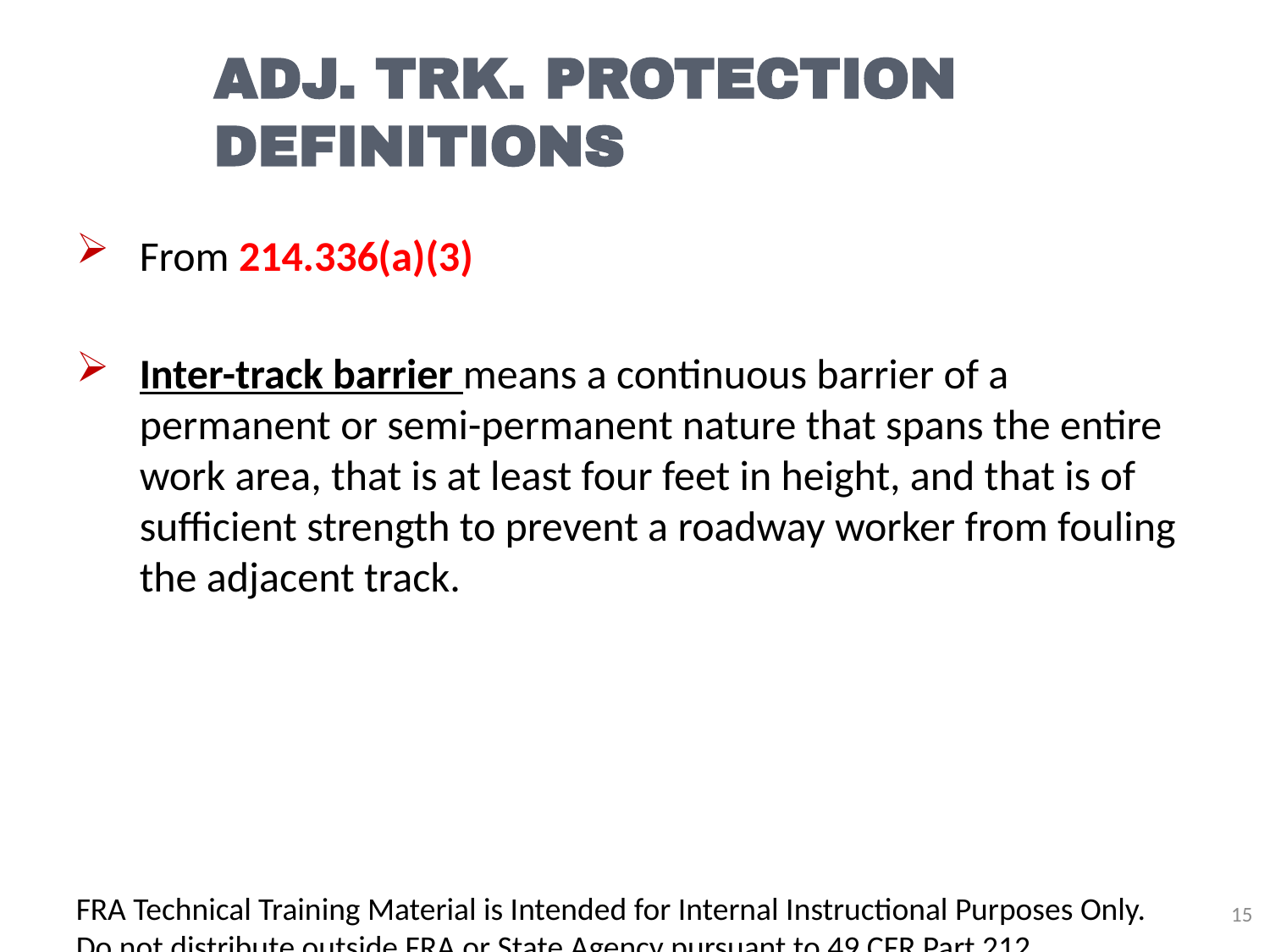

# Adj. Trk. Protection Definitions
From 214.336(a)(3)

Inter-track barrier means a continuous barrier of a permanent or semi-permanent nature that spans the entire work area, that is at least four feet in height, and that is of sufficient strength to prevent a roadway worker from fouling the adjacent track.

FRA Technical Training Material is Intended for Internal Instructional Purposes Only.
Do not distribute outside FRA or State Agency pursuant to 49 CFR Part 212.
15